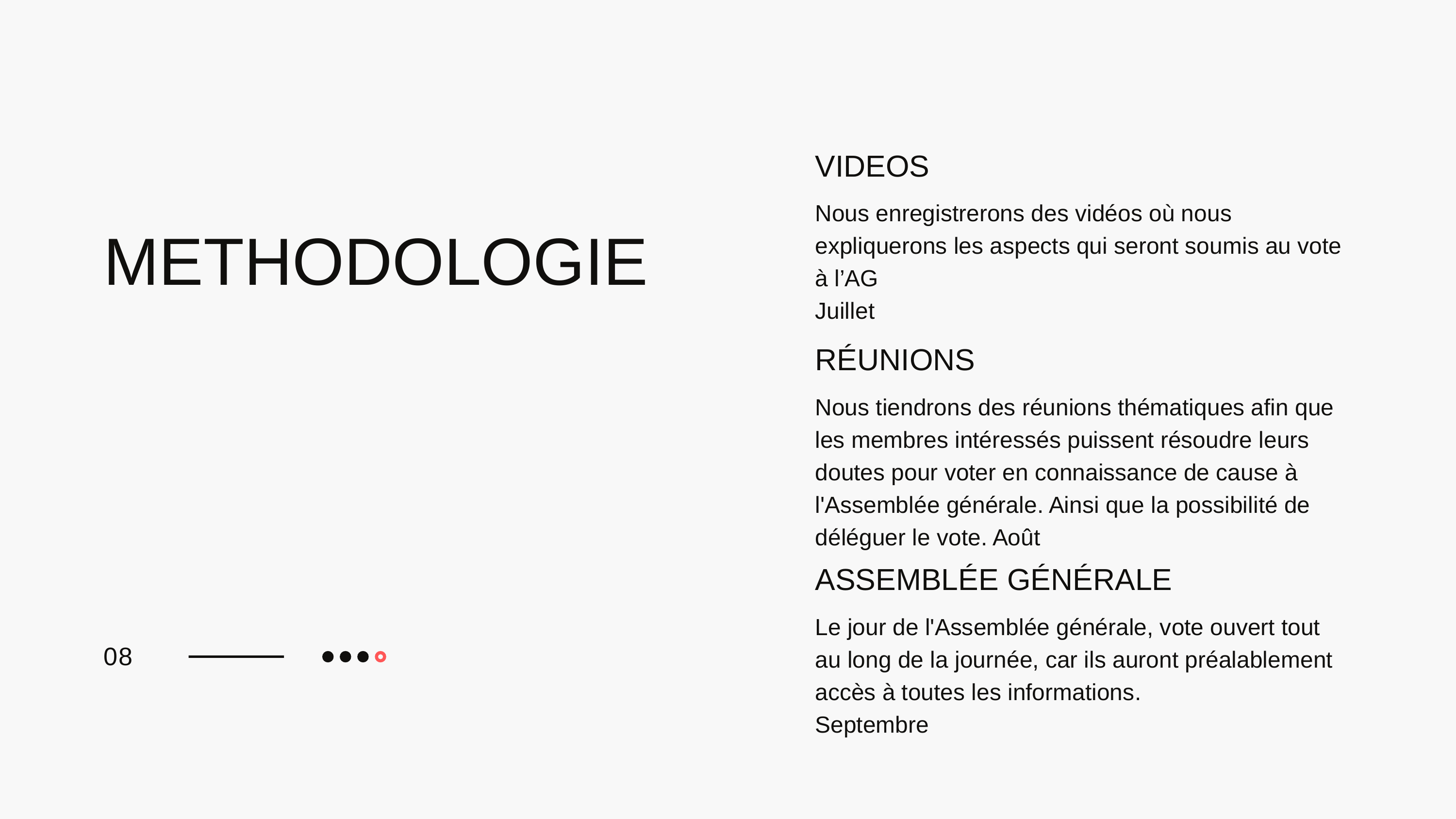

VIDEOS
Nous enregistrerons des vidéos où nous expliquerons les aspects qui seront soumis au vote à l’AG
Juillet
METHODOLOGIE
RÉUNIONS
Nous tiendrons des réunions thématiques afin que les membres intéressés puissent résoudre leurs doutes pour voter en connaissance de cause à l'Assemblée générale. Ainsi que la possibilité de déléguer le vote. Août
ASSEMBLÉE GÉNÉRALE
Le jour de l'Assemblée générale, vote ouvert tout au long de la journée, car ils auront préalablement accès à toutes les informations.
Septembre
08